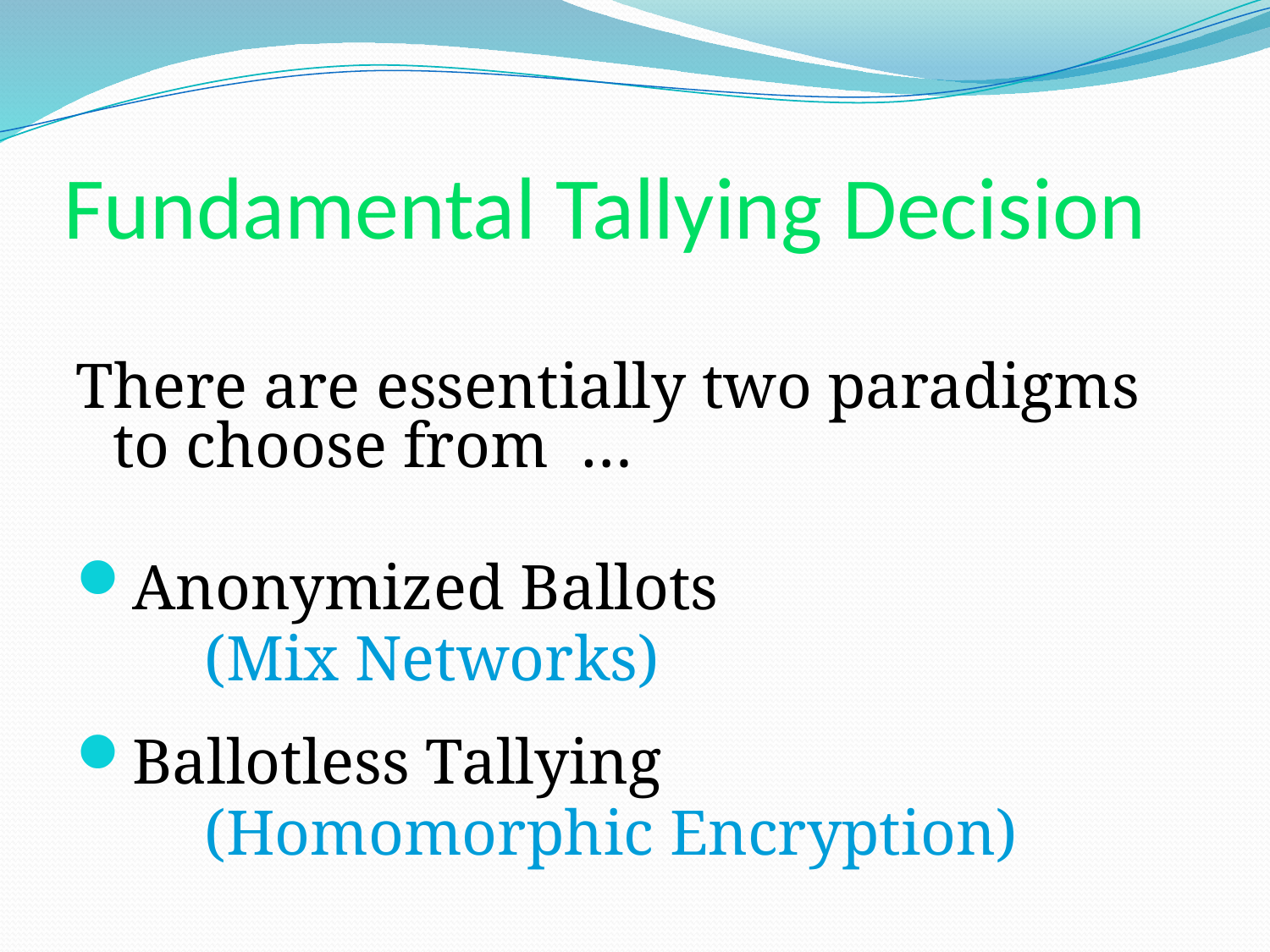

# Fundamental Tallying Decision

There are essentially two paradigms to choose from  …

Anonymized Ballots
        (Mix Networks)

Ballotless Tallying
        (Homomorphic Encryption)